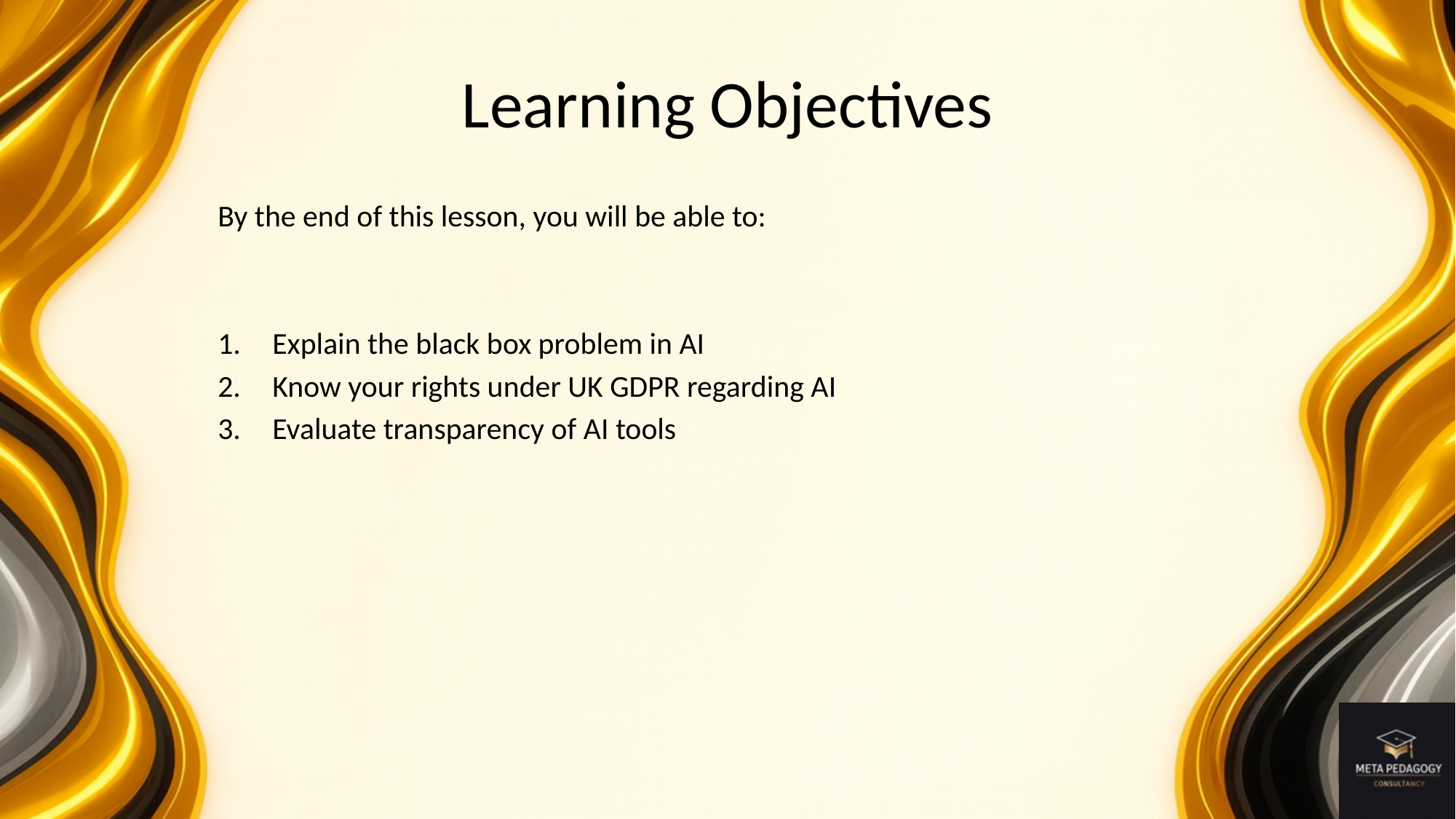

# Learning Objectives
By the end of this lesson, you will be able to:

Explain the black box problem in AI
Know your rights under UK GDPR regarding AI
Evaluate transparency of AI tools